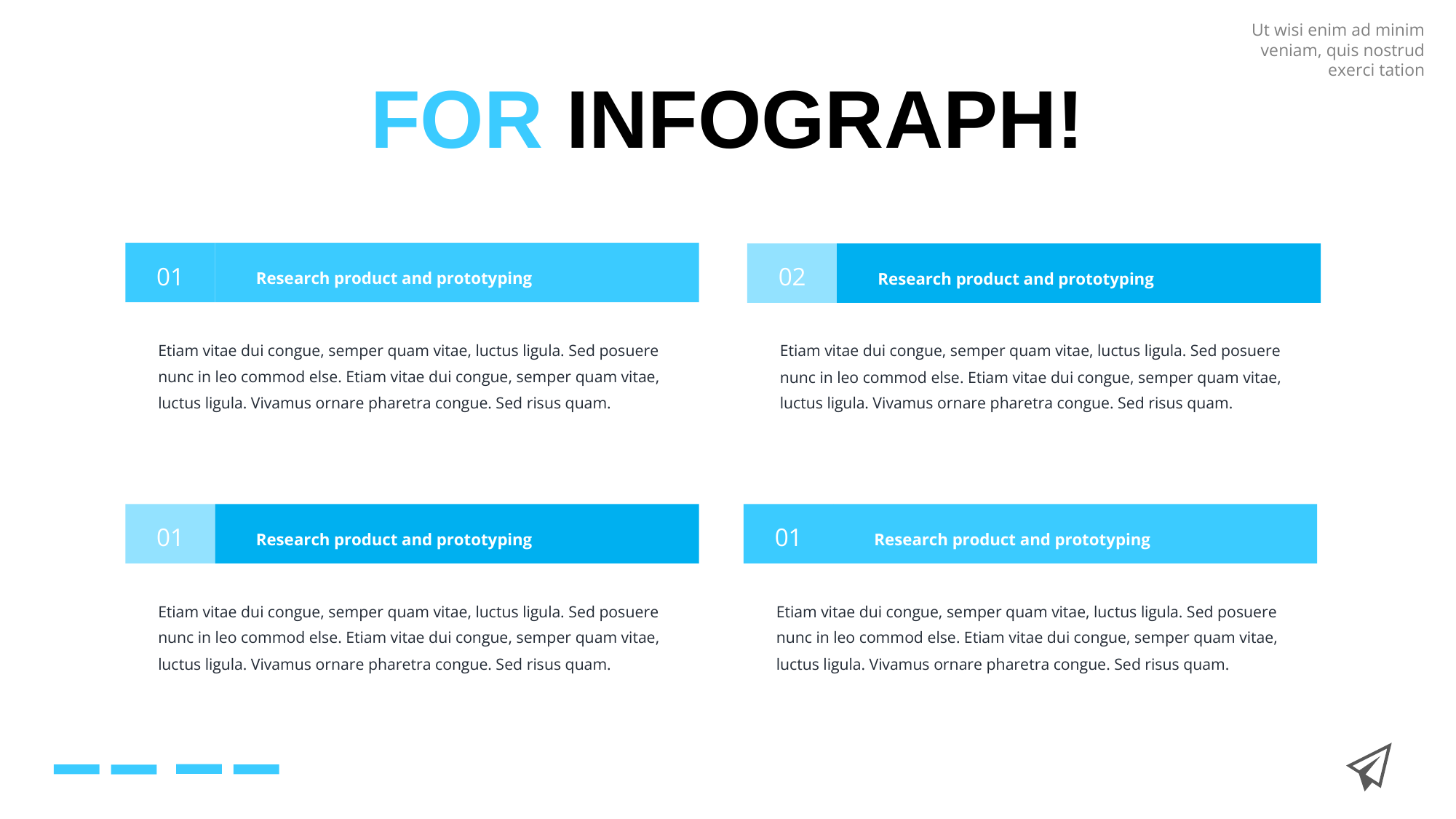

Ut wisi enim ad minim veniam, quis nostrud exerci tation
FOR INFOGRAPH!

Research product and prototyping
Research product and prototyping
01
02
Etiam vitae dui congue, semper quam vitae, luctus ligula. Sed posuere nunc in leo commod else. Etiam vitae dui congue, semper quam vitae, luctus ligula. Vivamus ornare pharetra congue. Sed risus quam.

Etiam vitae dui congue, semper quam vitae, luctus ligula. Sed posuere nunc in leo commod else. Etiam vitae dui congue, semper quam vitae, luctus ligula. Vivamus ornare pharetra congue. Sed risus quam.

Research product and prototyping
Research product and prototyping
01
01
Etiam vitae dui congue, semper quam vitae, luctus ligula. Sed posuere nunc in leo commod else. Etiam vitae dui congue, semper quam vitae, luctus ligula. Vivamus ornare pharetra congue. Sed risus quam.

Etiam vitae dui congue, semper quam vitae, luctus ligula. Sed posuere nunc in leo commod else. Etiam vitae dui congue, semper quam vitae, luctus ligula. Vivamus ornare pharetra congue. Sed risus quam.